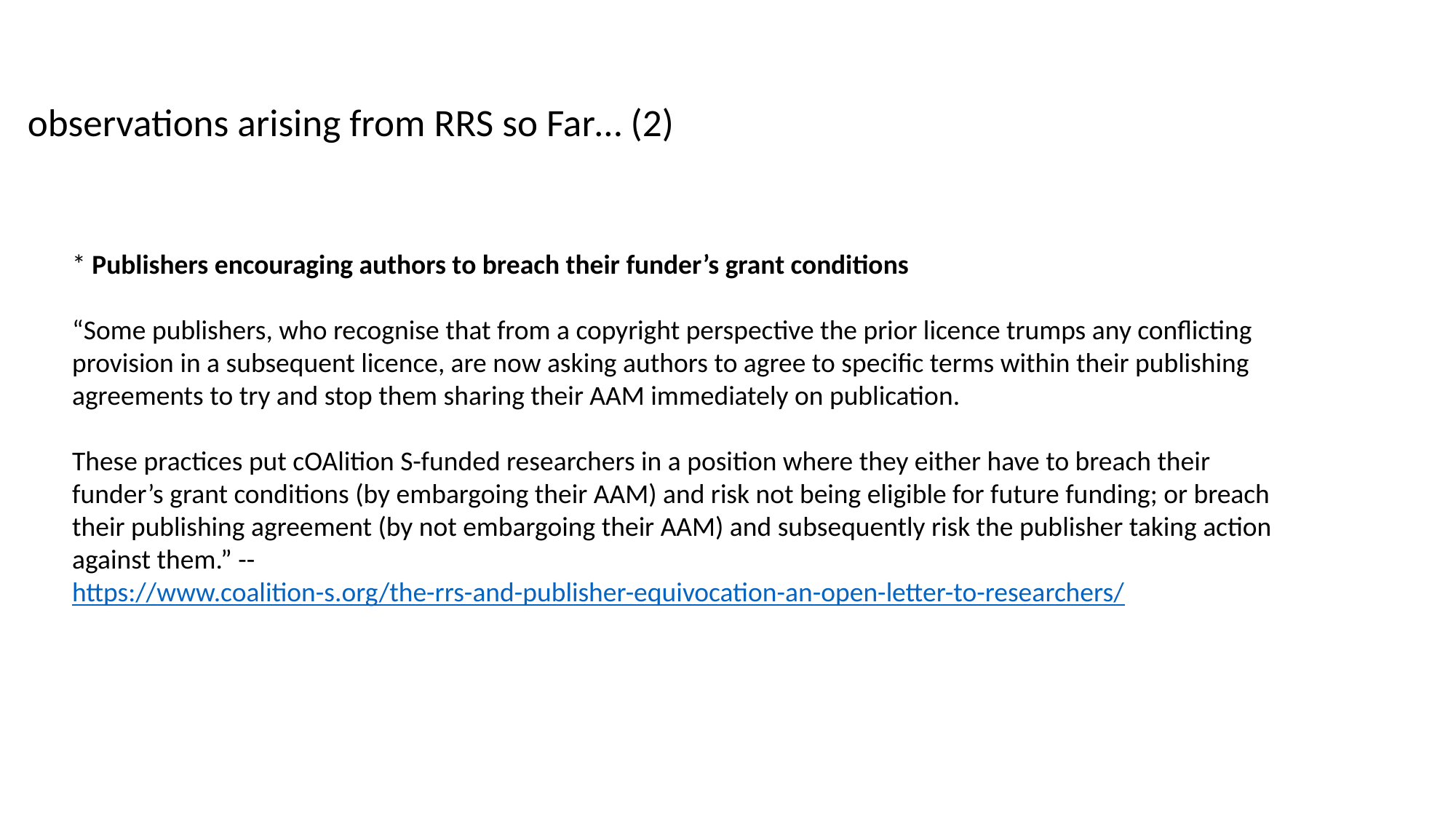

observations arising from RRS so Far… (2)
* Publishers encouraging authors to breach their funder’s grant conditions
“Some publishers, who recognise that from a copyright perspective the prior licence trumps any conflicting provision in a subsequent licence, are now asking authors to agree to specific terms within their publishing agreements to try and stop them sharing their AAM immediately on publication.

These practices put cOAlition S-funded researchers in a position where they either have to breach their funder’s grant conditions (by embargoing their AAM) and risk not being eligible for future funding; or breach their publishing agreement (by not embargoing their AAM) and subsequently risk the publisher taking action against them.” -- https://www.coalition-s.org/the-rrs-and-publisher-equivocation-an-open-letter-to-researchers/